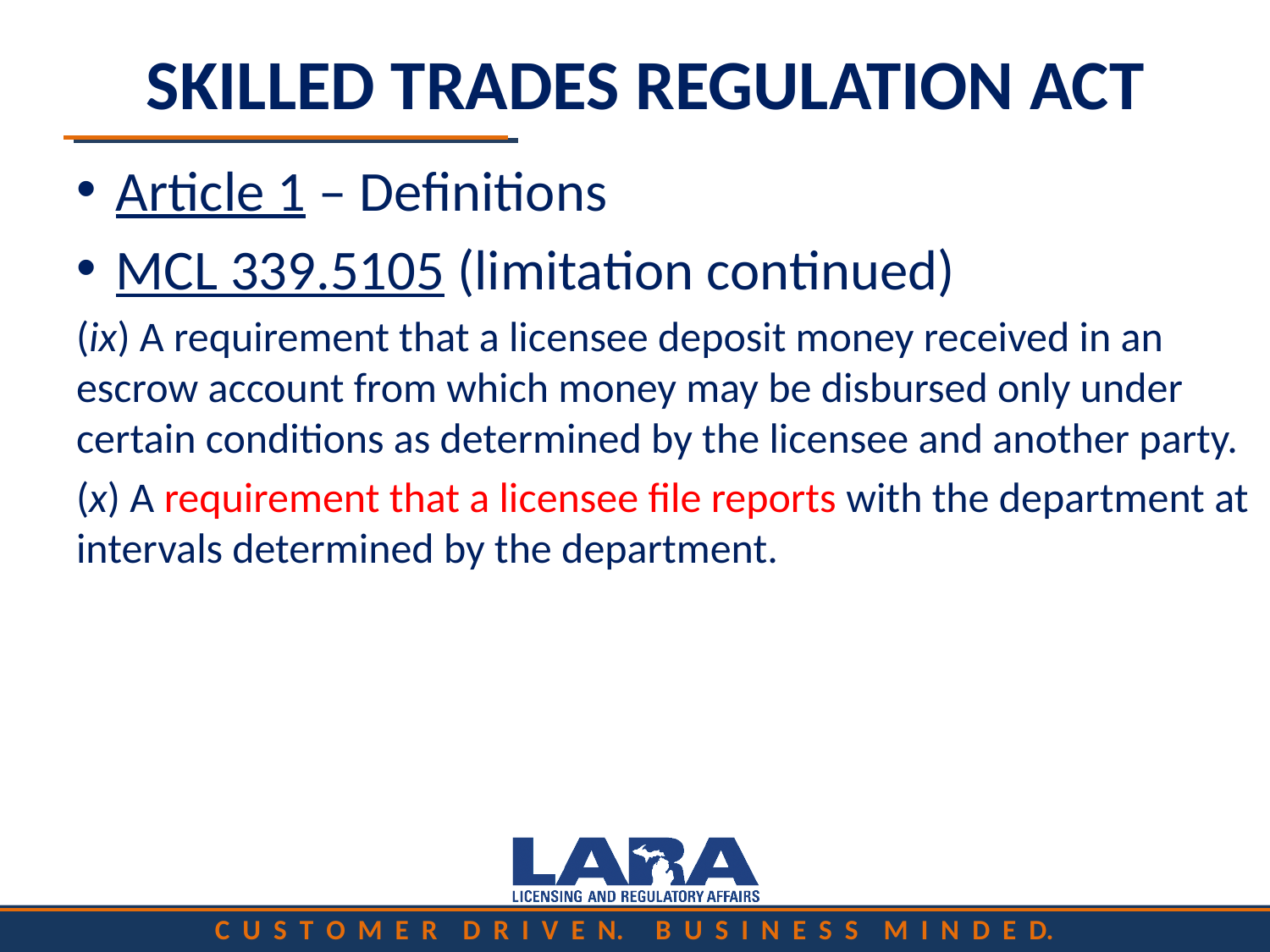

# SKILLED TRADES REGULATION ACT
Article 1 – Definitions
MCL 339.5105 (limitation continued)
(ix) A requirement that a licensee deposit money received in an escrow account from which money may be disbursed only under certain conditions as determined by the licensee and another party.
(x) A requirement that a licensee file reports with the department at intervals determined by the department.